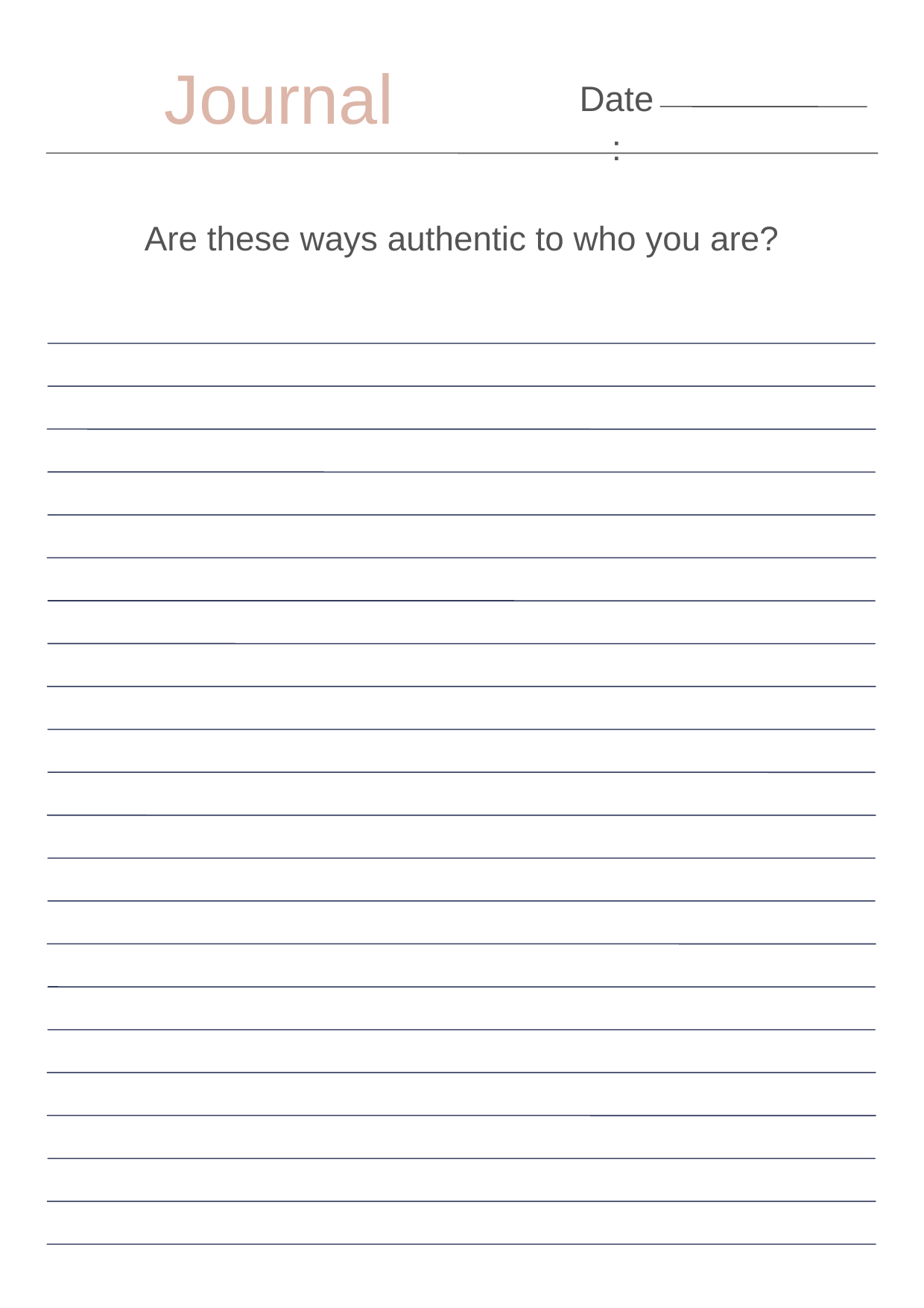

Journal
Date:

Are these ways authentic to who you are?